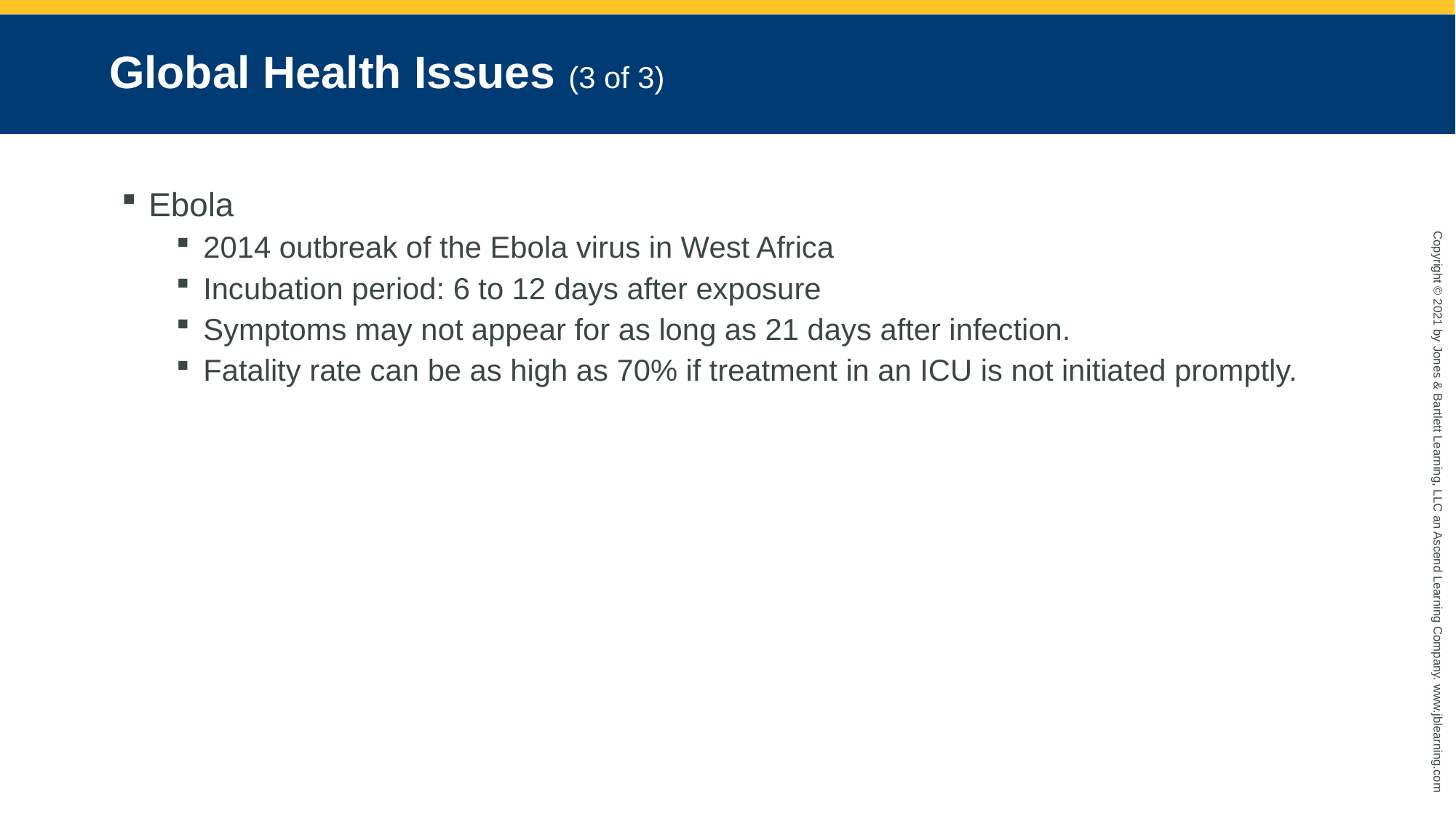

# Global Health Issues (3 of 3)
Ebola
2014 outbreak of the Ebola virus in West Africa
Incubation period: 6 to 12 days after exposure
Symptoms may not appear for as long as 21 days after infection.
Fatality rate can be as high as 70% if treatment in an ICU is not initiated promptly.